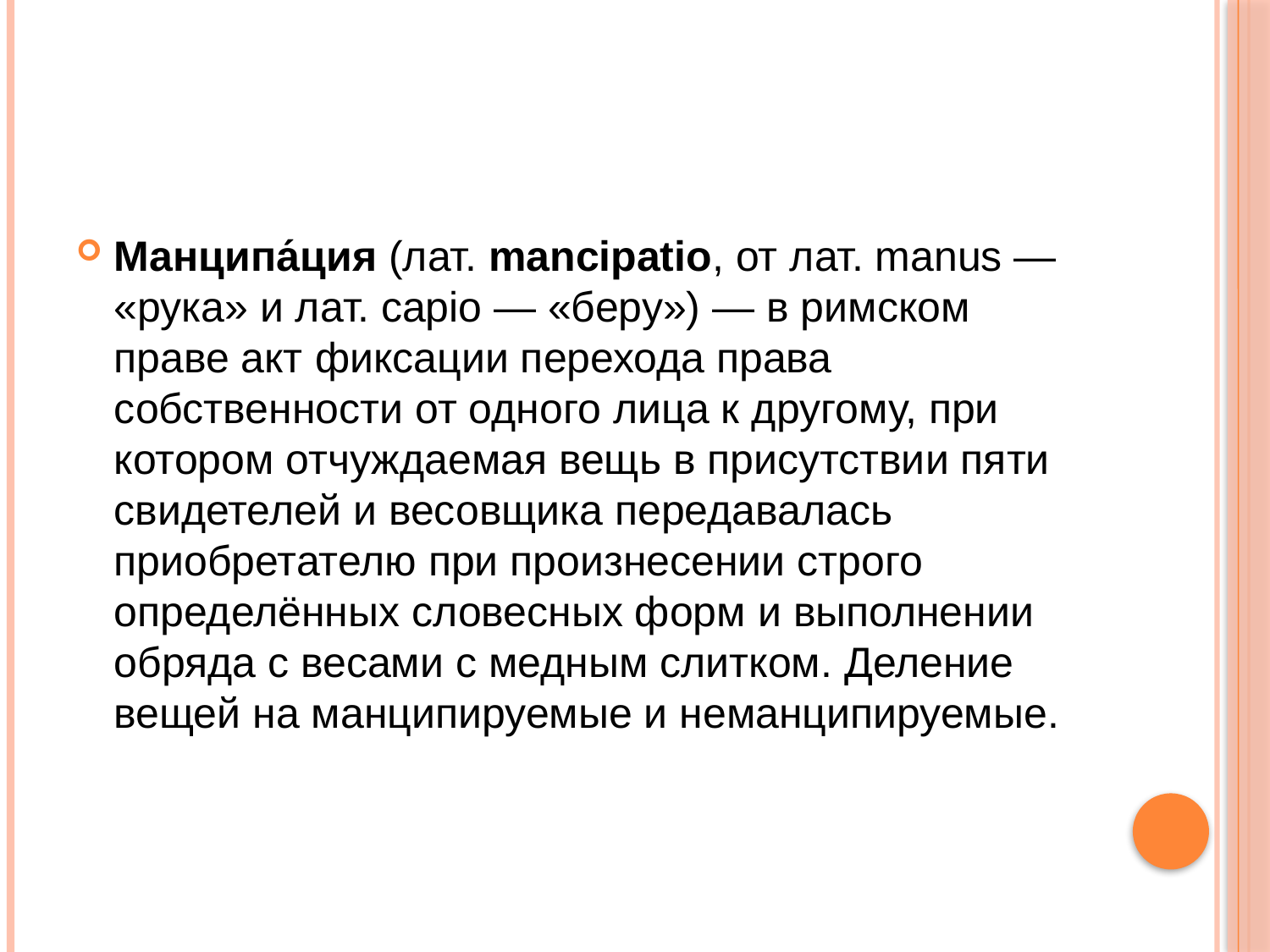

#
Манципа́ция (лат. mancipatio, от лат. manus — «рука» и лат. capio — «беру») — в римском праве акт фиксации перехода права собственности от одного лица к другому, при котором отчуждаемая вещь в присутствии пяти свидетелей и весовщика передавалась приобретателю при произнесении строго определённых словесных форм и выполнении обряда с весами с медным слитком. Деление вещей на манципируемые и неманципируемые.